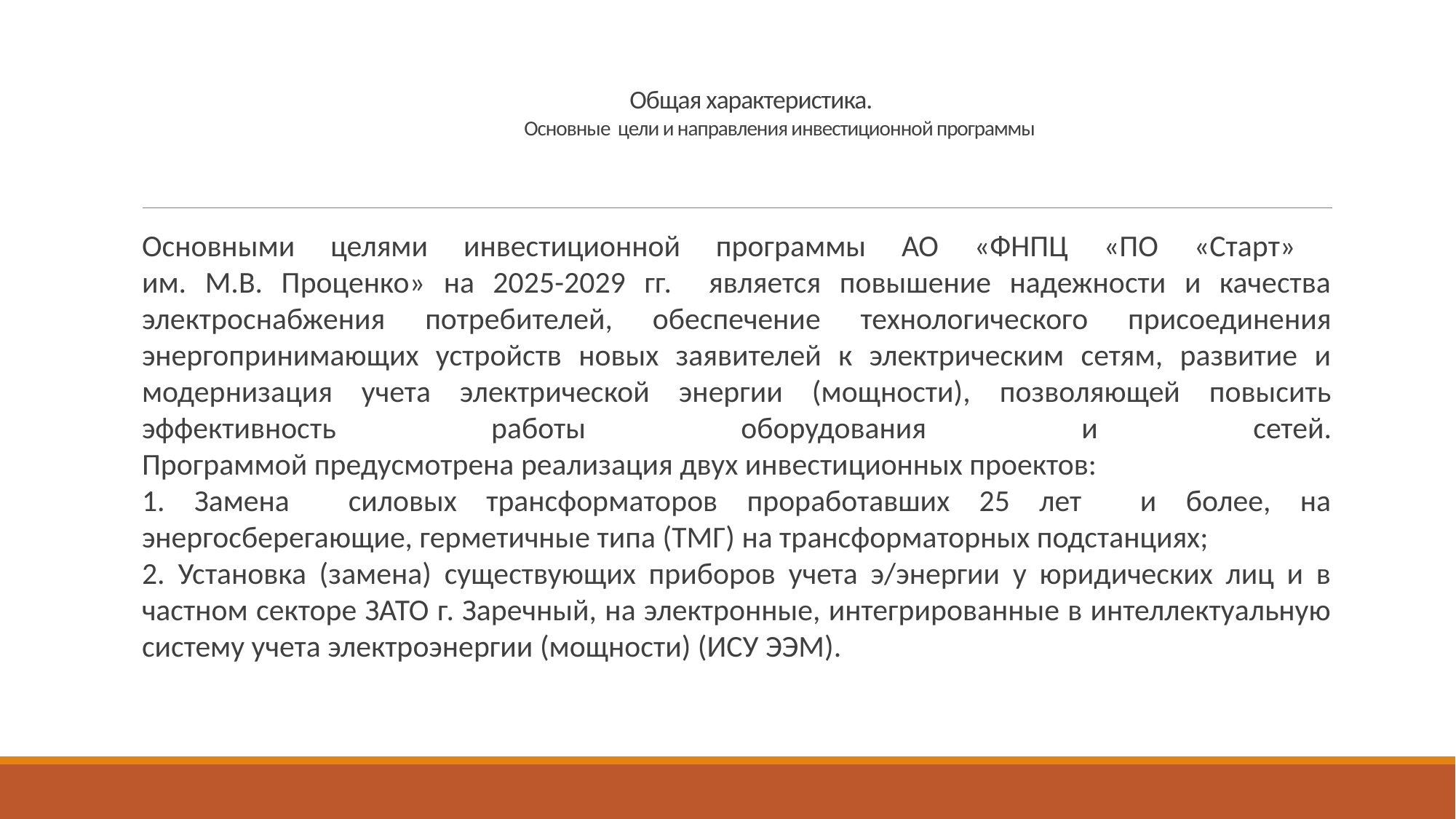

# Общая характеристика. Основные  цели и направления инвестиционной программы
Основными целями инвестиционной программы АО «ФНПЦ «ПО «Старт»
им. М.В. Проценко» на 2025-2029 гг.  является повышение надежности и качества электроснабжения потребителей, обеспечение технологического присоединения энергопринимающих устройств новых заявителей к электрическим сетям, развитие и модернизация учета электрической энергии (мощности), позволяющей повысить эффективность работы оборудования и сетей.
Программой предусмотрена реализация двух инвестиционных проектов:
1. Замена  силовых трансформаторов проработавших 25 лет  и более, на энергосберегающие, герметичные типа (ТМГ) на трансформаторных подстанциях;
2. Установка (замена) существующих приборов учета э/энергии у юридических лиц и в частном секторе ЗАТО г. Заречный, на электронные, интегрированные в интеллектуальную систему учета электроэнергии (мощности) (ИСУ ЭЭМ).